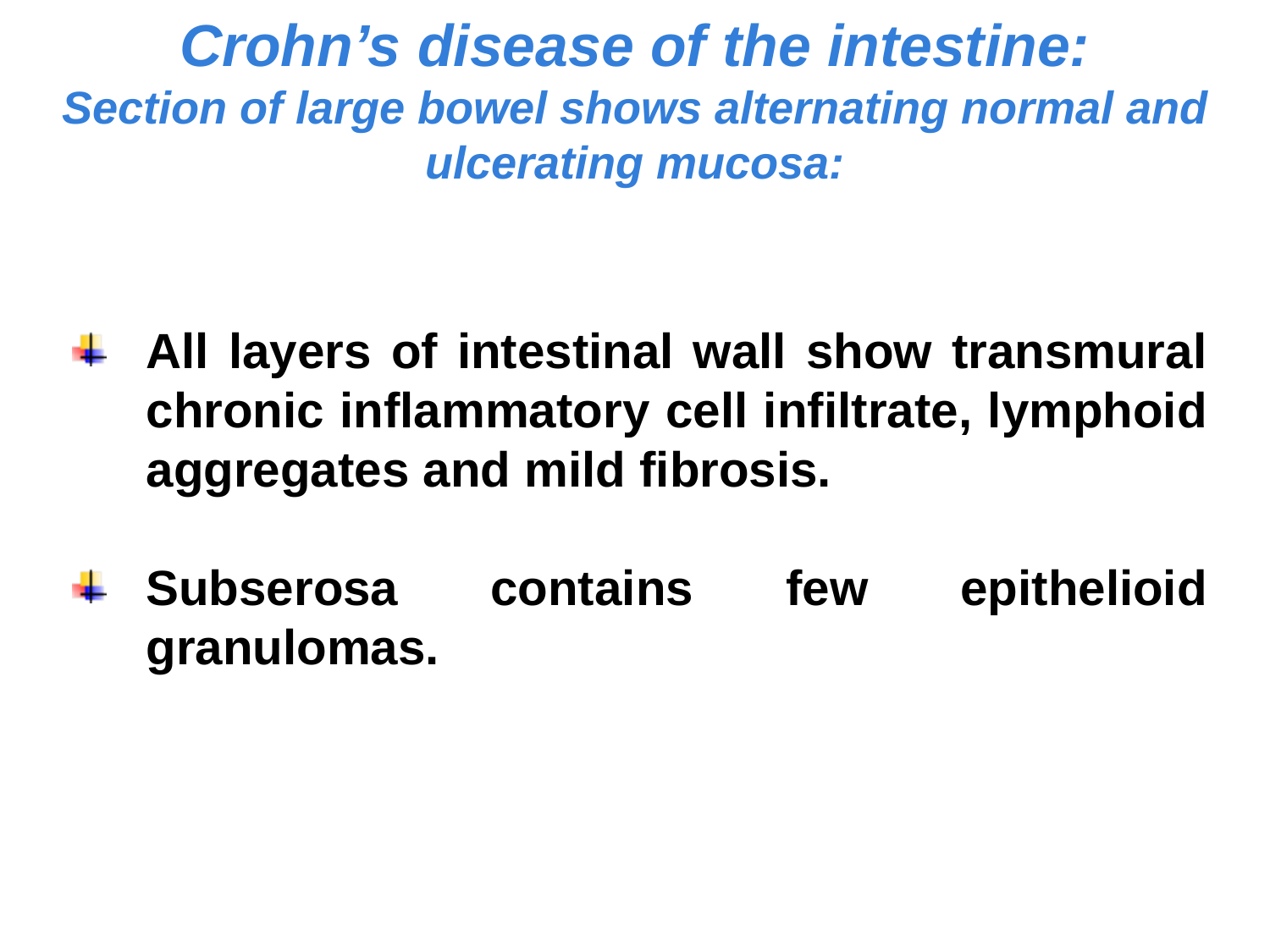

# Crohn’s disease of the intestine: Section of large bowel shows alternating normal and ulcerating mucosa:
All layers of intestinal wall show transmural chronic inflammatory cell infiltrate, lymphoid aggregates and mild fibrosis.

Subserosa contains few epithelioid granulomas.